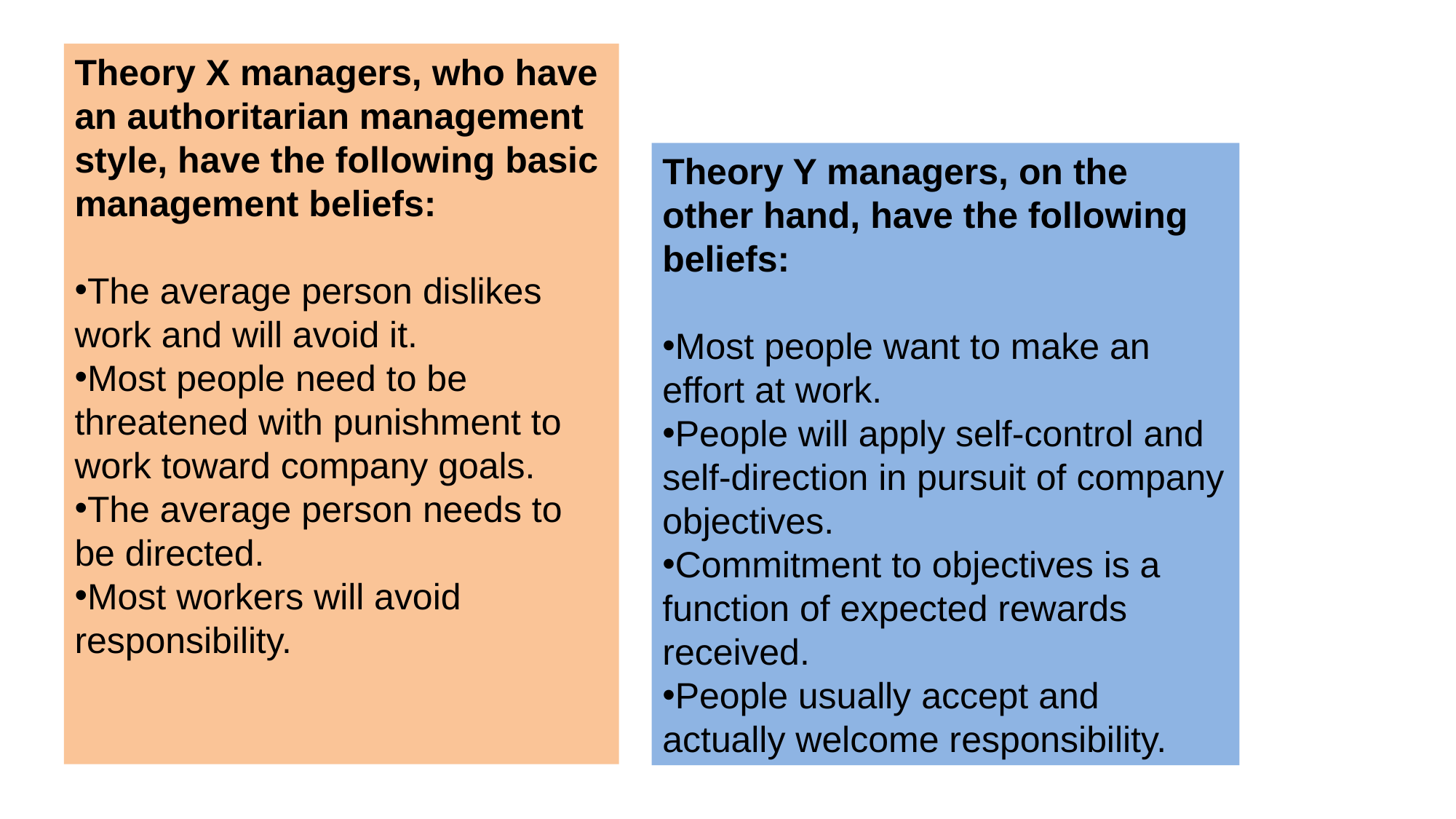

Theory X managers, who have an authoritarian management style, have the following basic management beliefs:

The average person dislikes work and will avoid it.
Most people need to be threatened with punishment to work toward company goals.
The average person needs to be directed.
Most workers will avoid responsibility.

Theory Y managers, on the other hand, have the following beliefs:

Most people want to make an effort at work.
People will apply self-control and self-direction in pursuit of company objectives.
Commitment to objectives is a function of expected rewards received.
People usually accept and actually welcome responsibility.